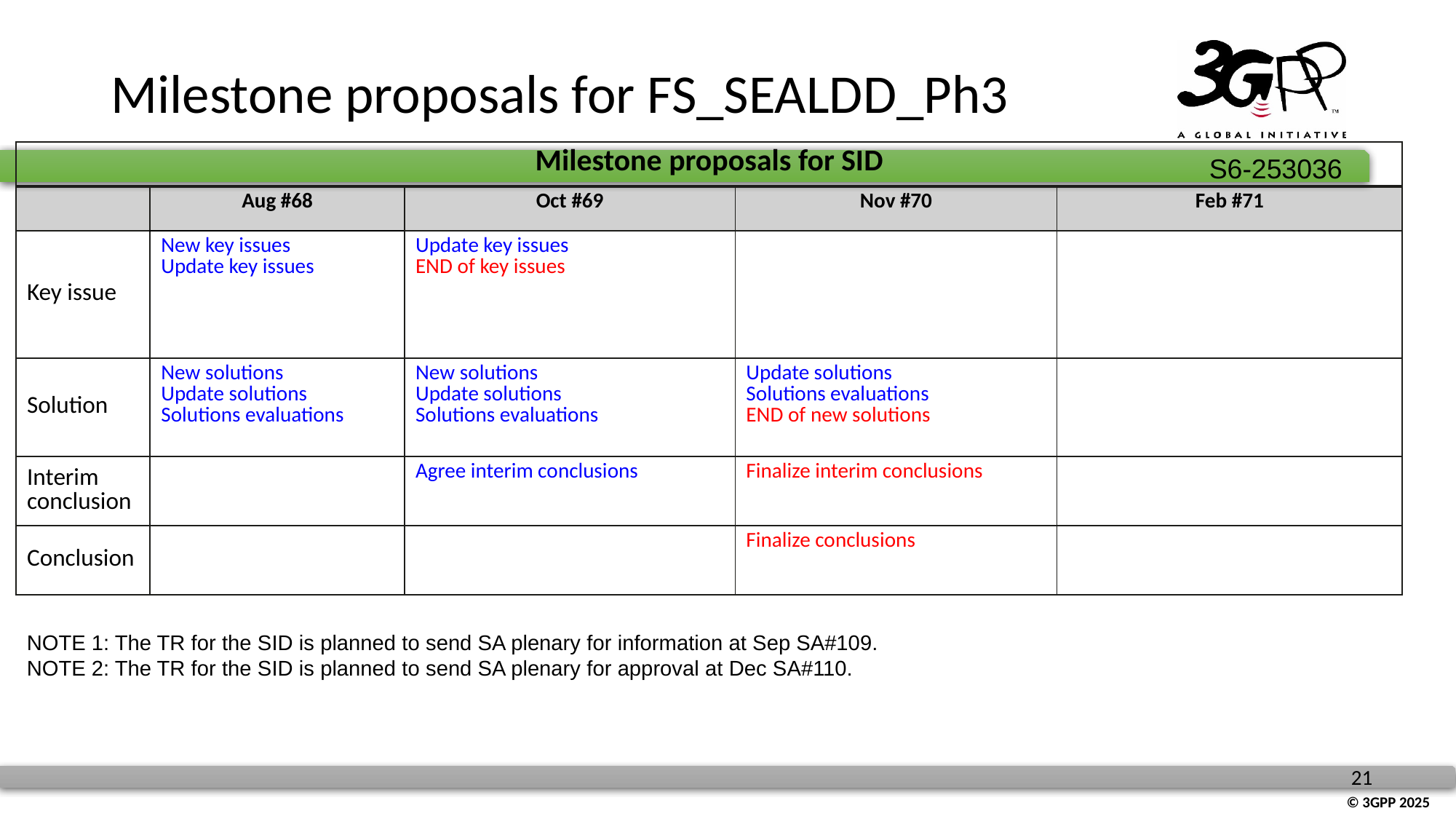

# Milestone proposals for FS_SEALDD_Ph3
| Milestone proposals for SID |  |  |  |  |
| --- | --- | --- | --- | --- |
|  | Aug #68 | Oct #69 | Nov #70 | Feb #71 |
| Key issue | New key issues Update key issues | Update key issues END of key issues |  |  |
| Solution | New solutions Update solutions Solutions evaluations | New solutions Update solutions Solutions evaluations | Update solutions Solutions evaluations END of new solutions |  |
| Interim conclusion |  | Agree interim conclusions | Finalize interim conclusions |  |
| Conclusion |  |  | Finalize conclusions |  |
NOTE 1: The TR for the SID is planned to send SA plenary for information at Sep SA#109.
NOTE 2: The TR for the SID is planned to send SA plenary for approval at Dec SA#110.